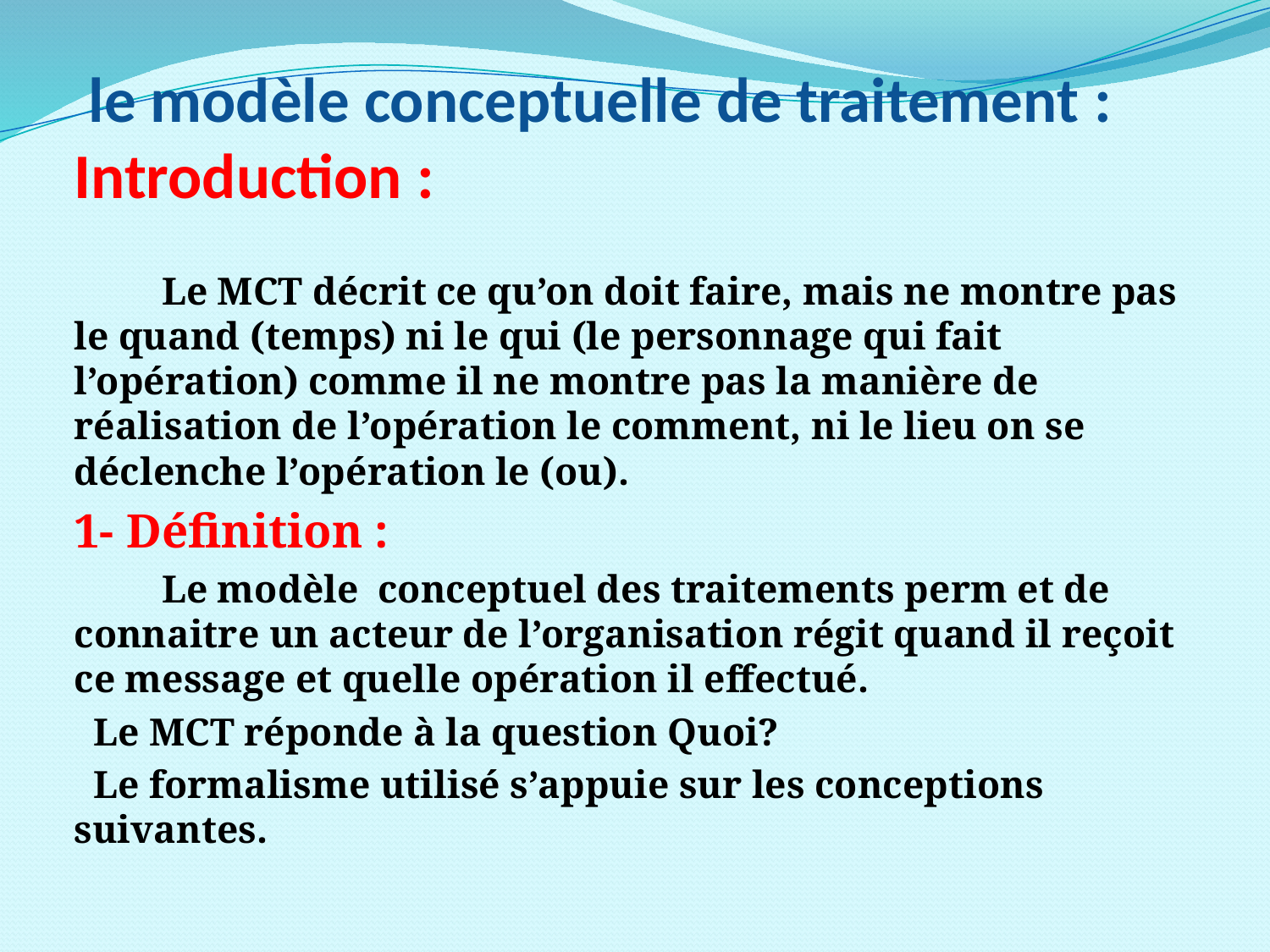

# le modèle conceptuelle de traitement : Introduction :

         Le MCT décrit ce qu’on doit faire, mais ne montre pas le quand (temps) ni le qui (le personnage qui fait l’opération) comme il ne montre pas la manière de réalisation de l’opération le comment, ni le lieu on se déclenche l’opération le (ou).
1- Définition :
         Le modèle  conceptuel des traitements perm et de connaitre un acteur de l’organisation régit quand il reçoit ce message et quelle opération il effectué.
  Le MCT réponde à la question Quoi?
  Le formalisme utilisé s’appuie sur les conceptions suivantes.